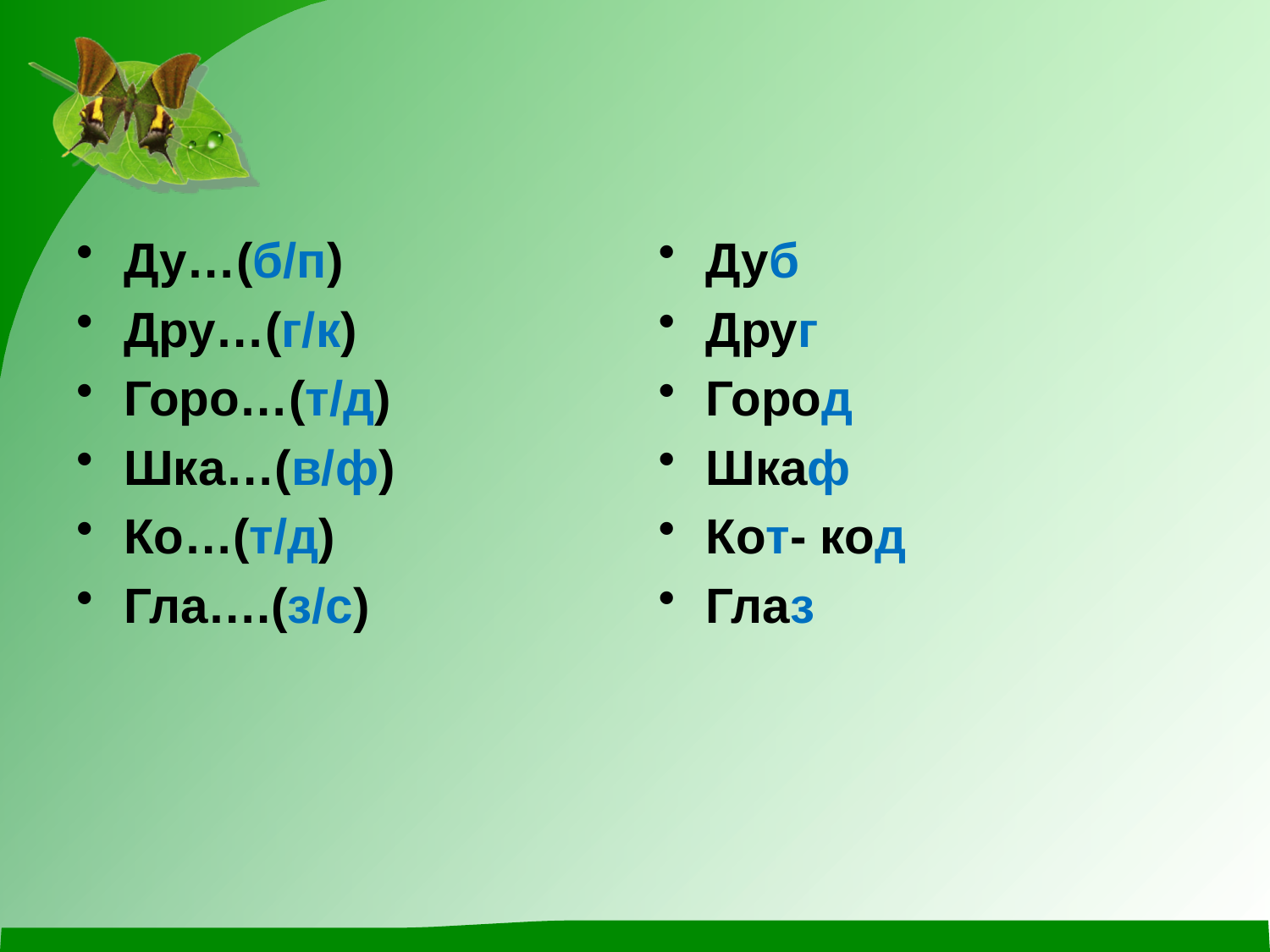

#
Ду…(б/п)
Дру…(г/к)
Горо…(т/д)
Шка…(в/ф)
Ко…(т/д)
Гла….(з/с)
Дуб
Друг
Город
Шкаф
Кот- код
Глаз